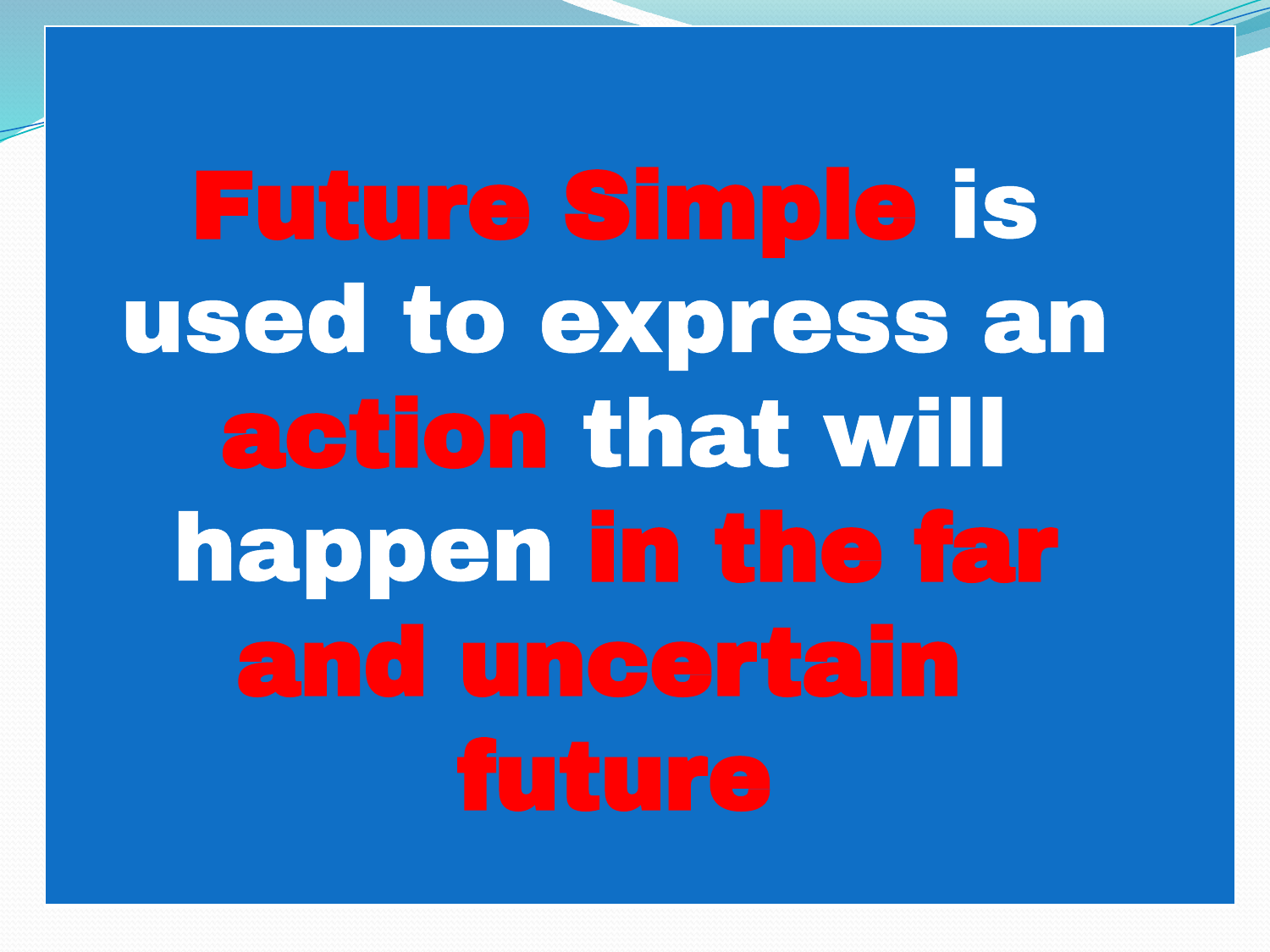

|  |
| --- |
Future Simple is used to express an action that will happen in the far and uncertain  future